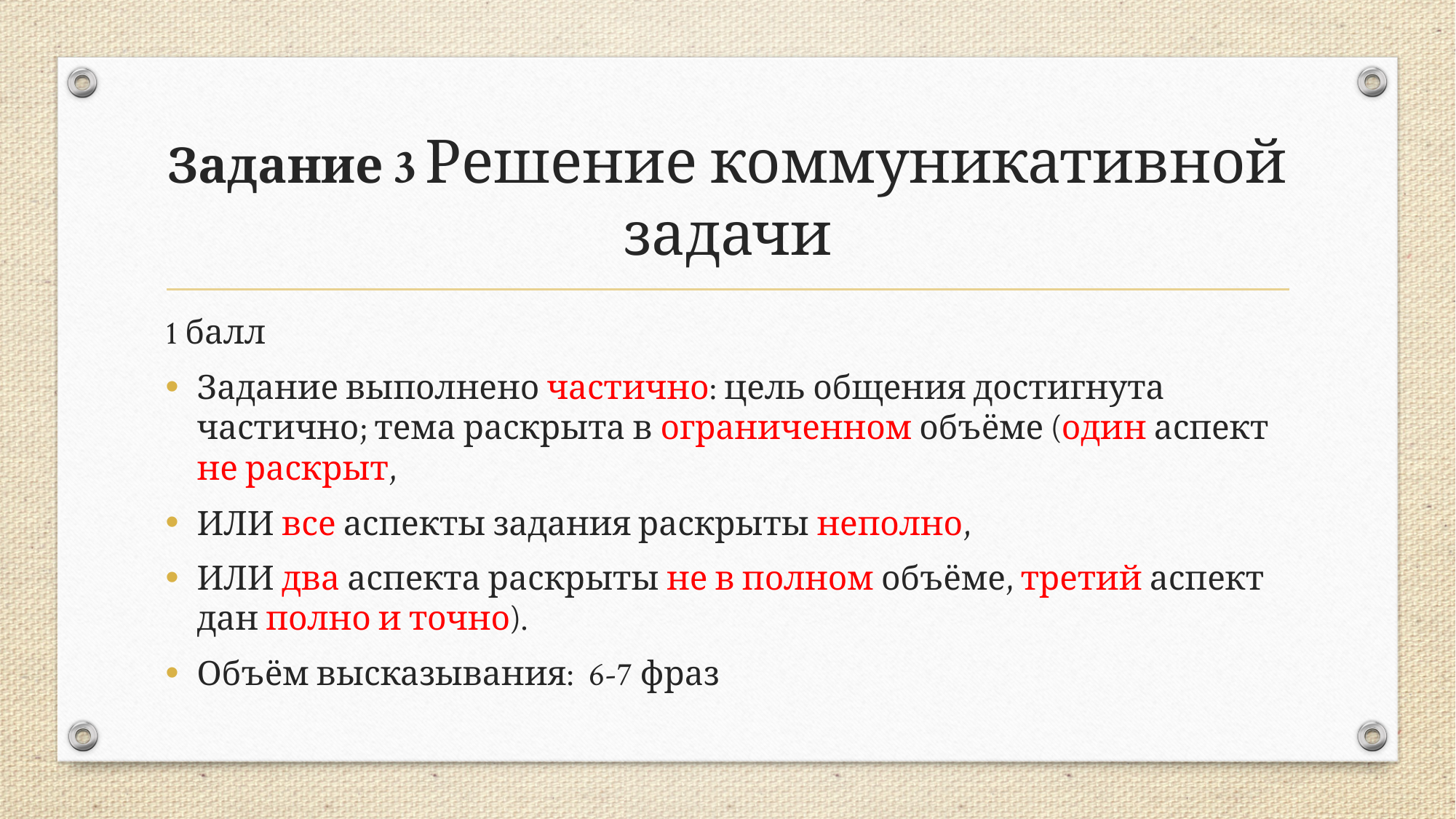

# Задание 3 Решение коммуникативной задачи
1 балл
Задание выполнено частично: цель общения достигнута частично; тема раскрыта в ограниченном объёме (один аспект не раскрыт,
ИЛИ все аспекты задания раскрыты неполно,
ИЛИ два аспекта раскрыты не в полном объёме, третий аспект дан полно и точно).
Объём высказывания:  6-7 фраз